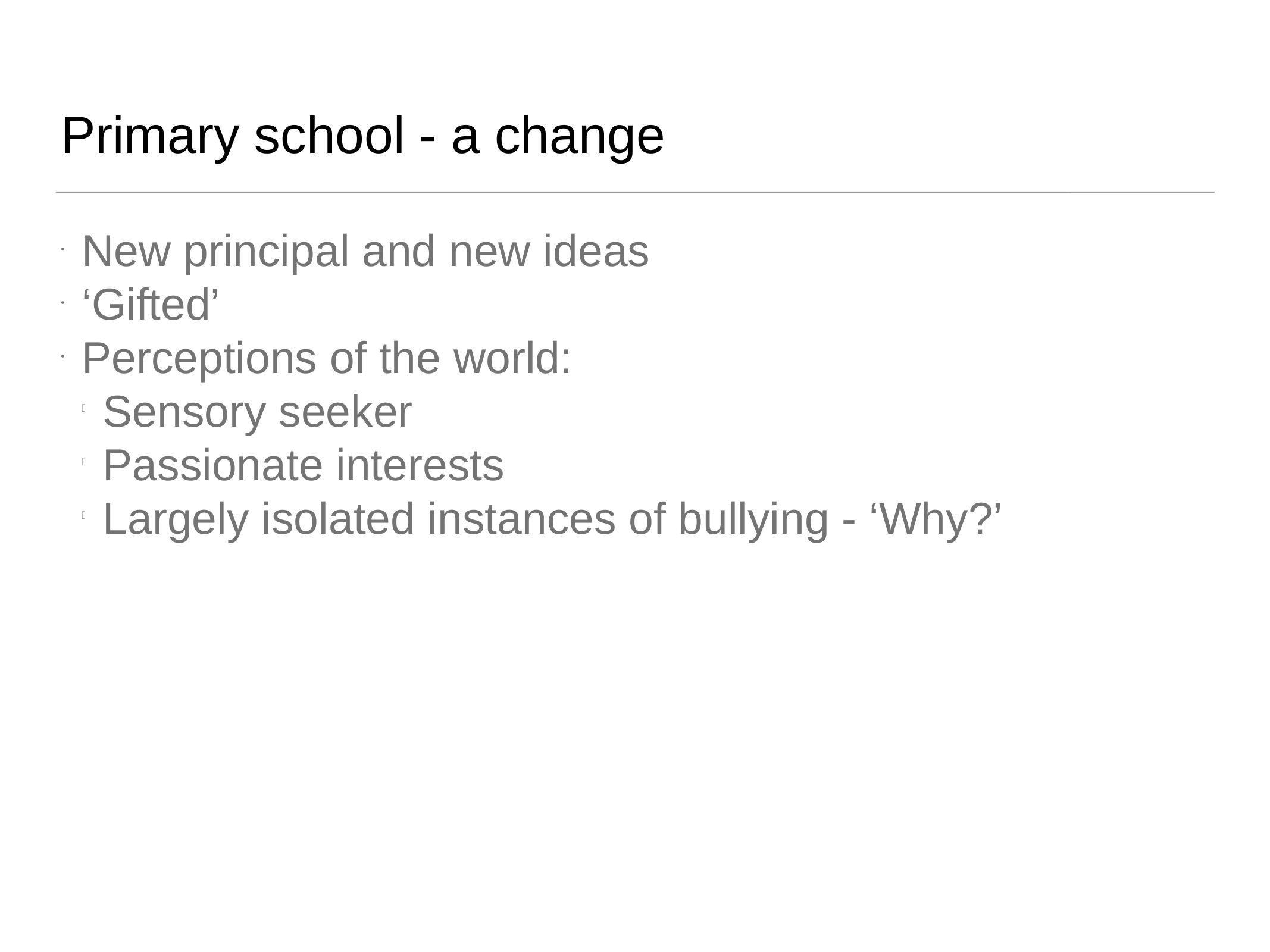

Primary school - a change
New principal and new ideas
‘Gifted’
Perceptions of the world:
Sensory seeker
Passionate interests
Largely isolated instances of bullying - ‘Why?’